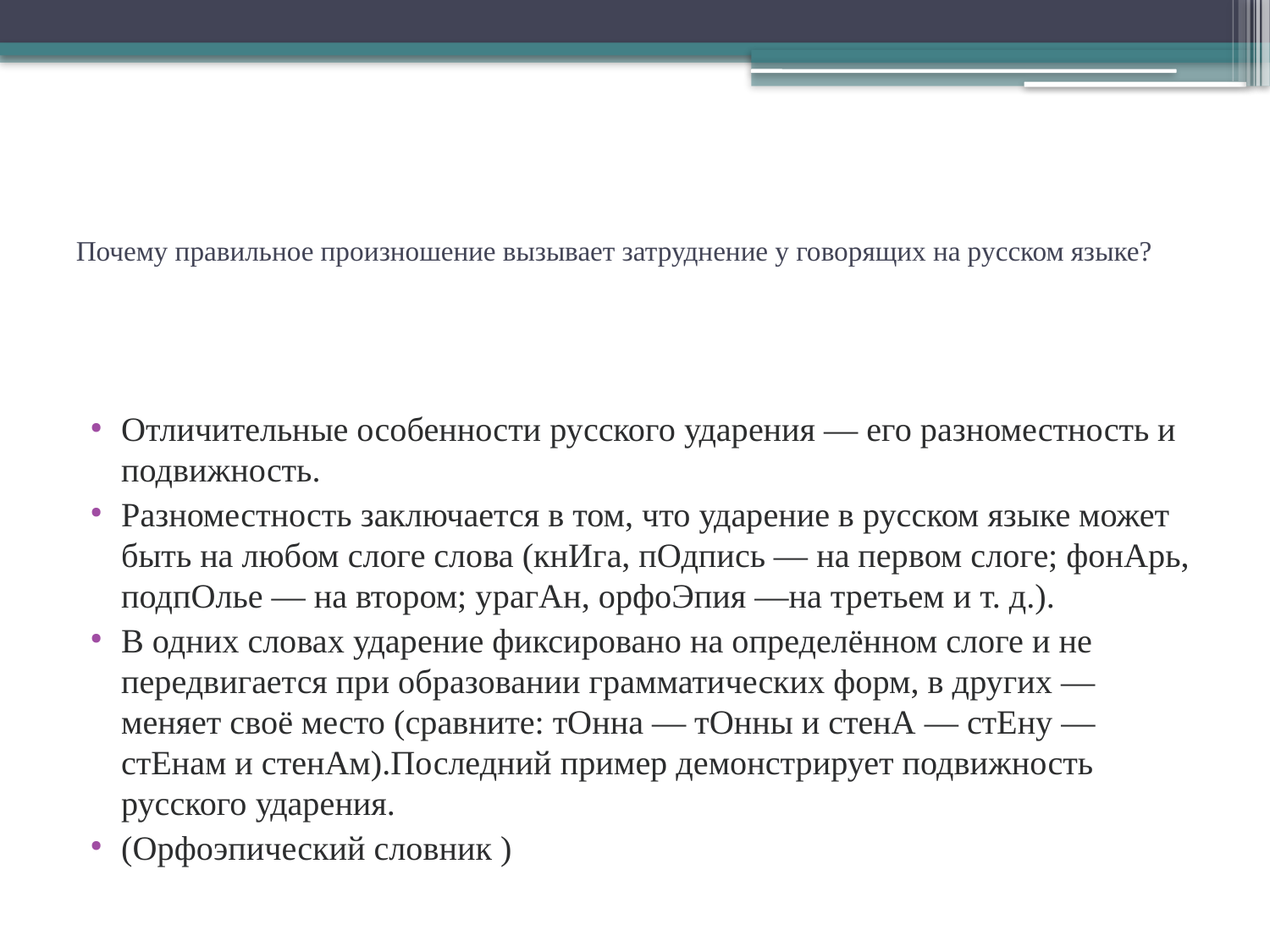

# Почему правильное произношение вызывает затруднение у говорящих на русском языке?

Отличительные особенности русского ударения — его разноместность и подвижность.
Разноместность заключается в том, что ударение в русском языке может быть на любом слоге слова (кнИга, пОдпись — на первом слоге; фонАрь, подпОлье — на втором; урагАн, орфоЭпия —на третьем и т. д.).
В одних словах ударение фиксировано на определённом слоге и не передвигается при образовании грамматических форм, в других — меняет своё место (сравните: тОнна — тОнны и стенА — стЕну — стЕнам и стенАм).Последний пример демонстрирует подвижность русского ударения.
(Орфоэпический словник )